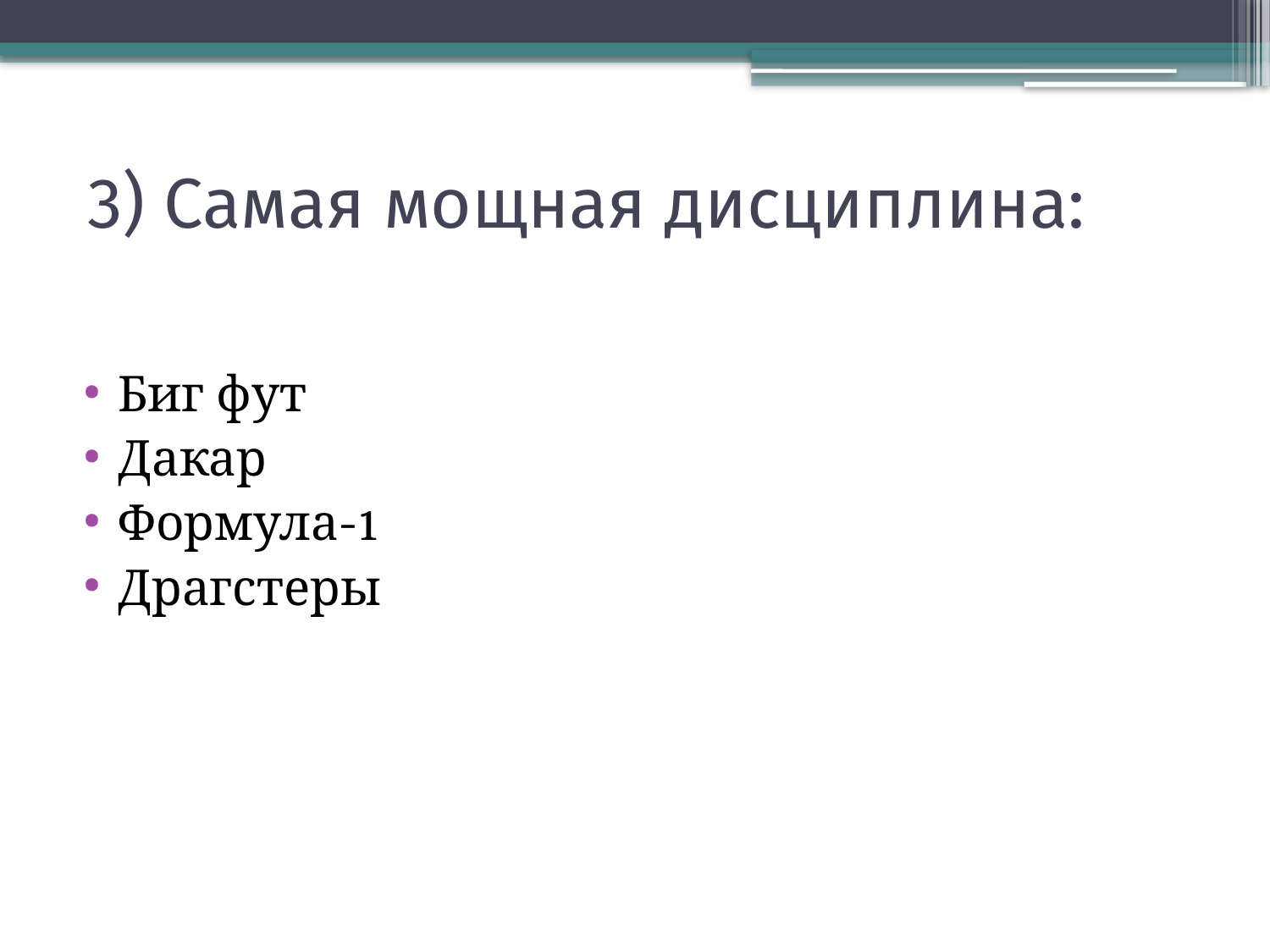

# 3) Самая мощная дисциплина:
Биг фут
Дакар
Формула-1
Драгстеры